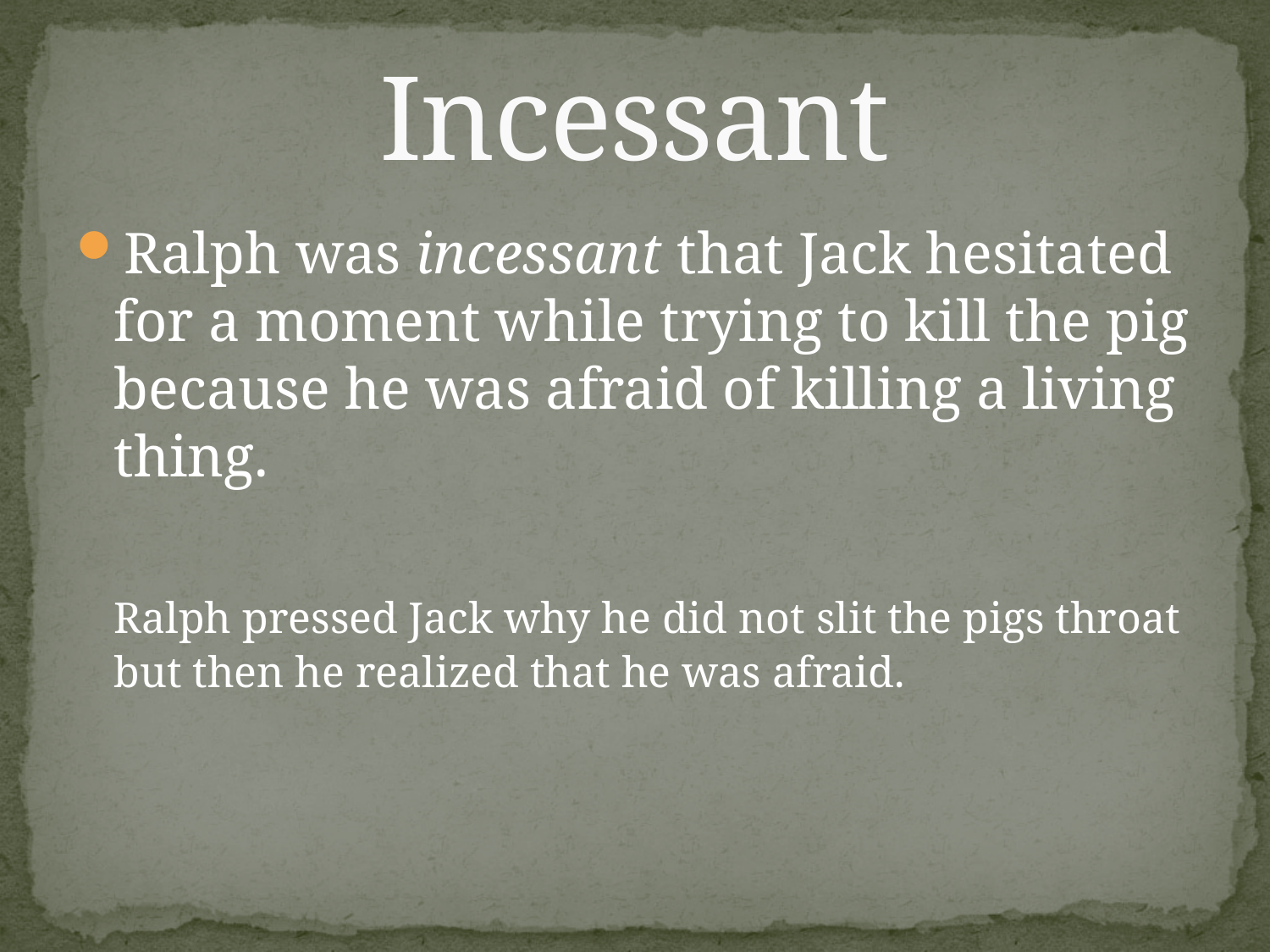

# Incessant
Ralph was incessant that Jack hesitated for a moment while trying to kill the pig because he was afraid of killing a living thing.

	Ralph pressed Jack why he did not slit the pigs throat but then he realized that he was afraid.